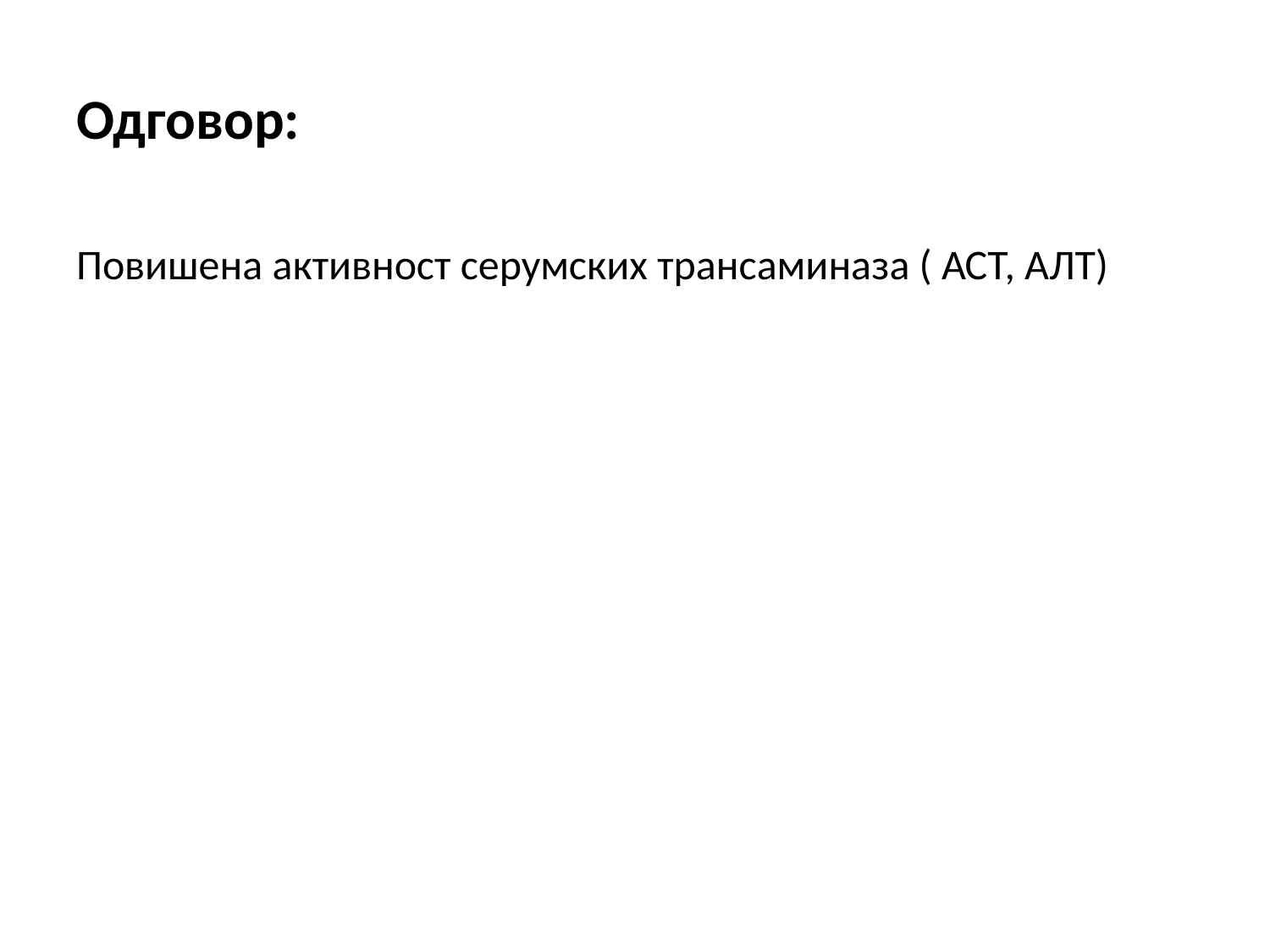

Одговор:

Повишена активност серумских трансаминаза ( АСТ, АЛТ)